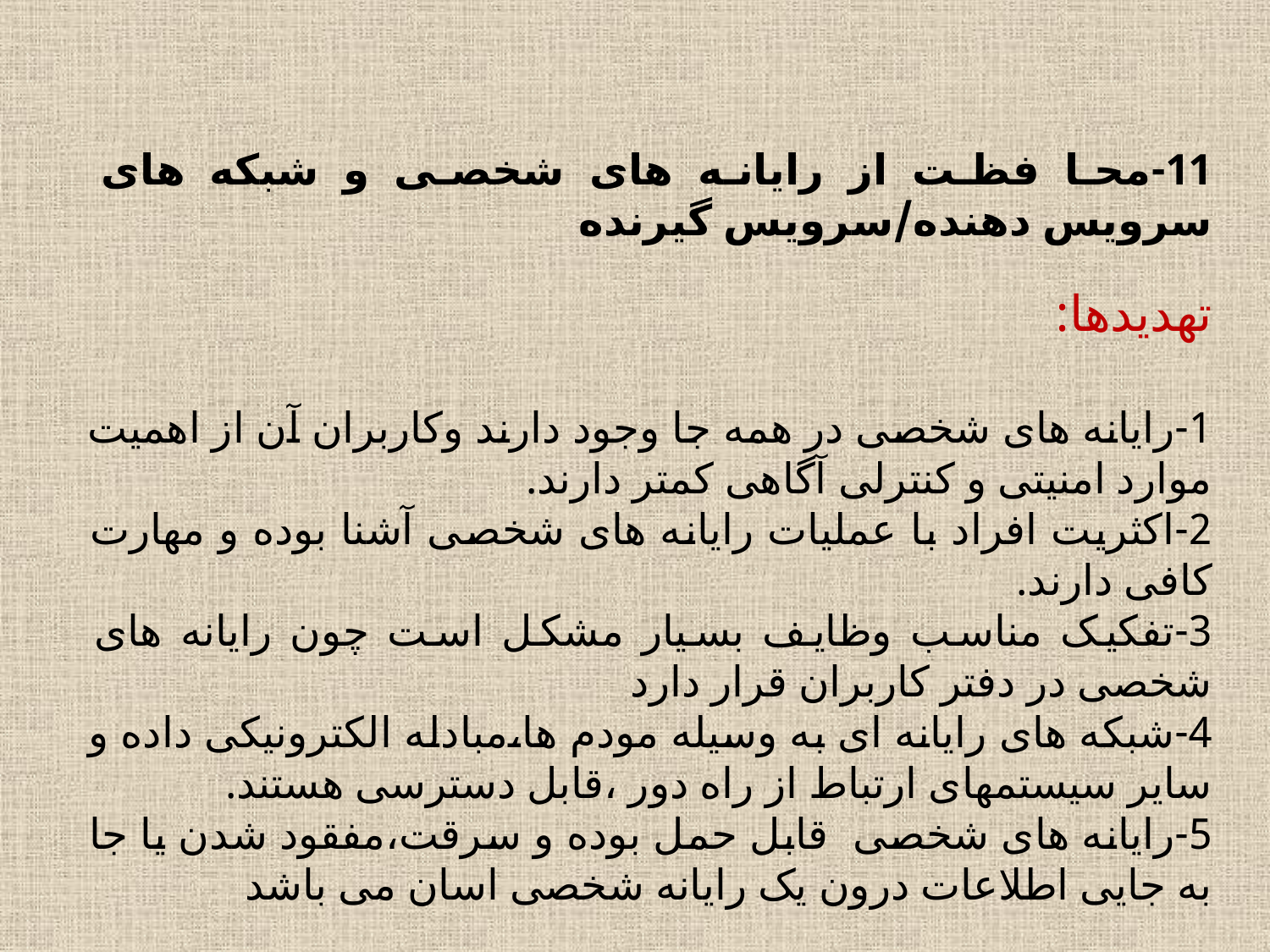

11-محا فظت از رایانه های شخصی و شبکه های سرویس دهنده/سرویس گیرنده
تهدیدها:

1-رایانه های شخصی در همه جا وجود دارند وکاربران آن از اهمیت موارد امنیتی و کنترلی آگاهی کمتر دارند.
2-اکثریت افراد با عملیات رایانه های شخصی آشنا بوده و مهارت کافی دارند.
3-تفکیک مناسب وظایف بسیار مشکل است چون رایانه های شخصی در دفتر کاربران قرار دارد
4-شبکه های رایانه ای به وسیله مودم ها،مبادله الکترونیکی داده و سایر سیستمهای ارتباط از راه دور ،قابل دسترسی هستند.
5-رایانه های شخصی  قابل حمل بوده و سرقت،مفقود شدن یا جا به جایی اطلاعات درون یک رایانه شخصی اسان می باشد